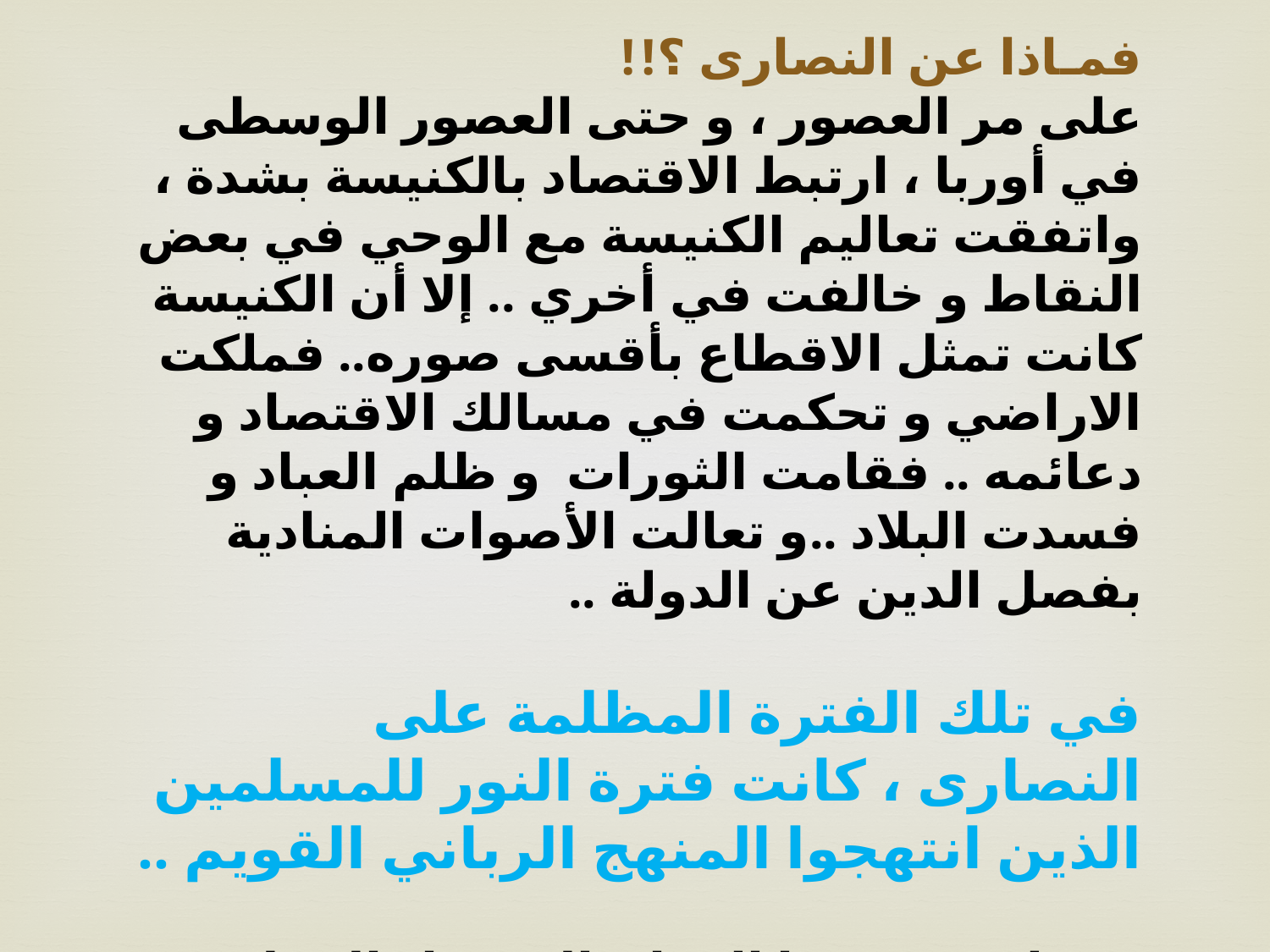

فمـاذا عن النصارى ؟!!
على مر العصور ، و حتى العصور الوسطى في أوربا ، ارتبط الاقتصاد بالكنيسة بشدة ، واتفقت تعاليم الكنيسة مع الوحي في بعض النقاط و خالفت في أخري .. إلا أن الكنيسة كانت تمثل الاقطاع بأقسى صوره.. فملكت الاراضي و تحكمت في مسالك الاقتصاد و دعائمه .. فقامت الثورات  و ظلم العباد و فسدت البلاد ..و تعالت الأصوات المنادية بفصل الدين عن الدولة ..
في تلك الفترة المظلمة على النصارى ، كانت فترة النور للمسلمين الذين انتهجوا المنهج الرباني القويم ..
و نخلص من هذا إلى ان الاقتصاد الاسلامي وحده الرباني المصدر  الصافي .. لذا وجب الايمان به والعمل به .. فهو اقتصاد معصوم في أوامره ونواهيه وأوامره الكلية، و أقرب إلى الصواب في الأمور التي تكون فيها بالاجتهاد.